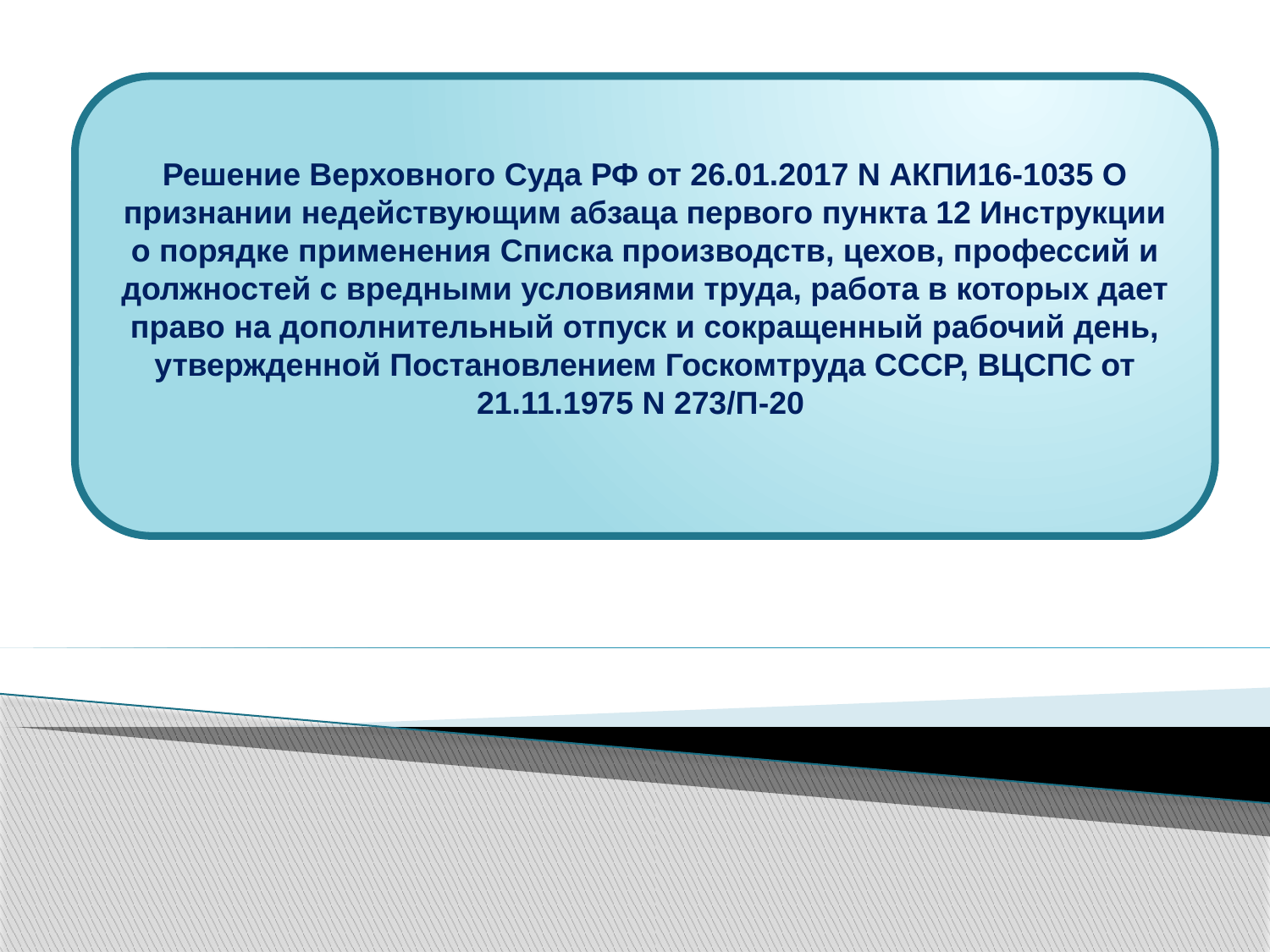

Решение Верховного Суда РФ от 26.01.2017 N АКПИ16-1035 О признании недействующим абзаца первого пункта 12 Инструкции о порядке применения Списка производств, цехов, профессий и должностей с вредными условиями труда, работа в которых дает право на дополнительный отпуск и сокращенный рабочий день, утвержденной Постановлением Госкомтруда СССР, ВЦСПС от 21.11.1975 N 273/П-20